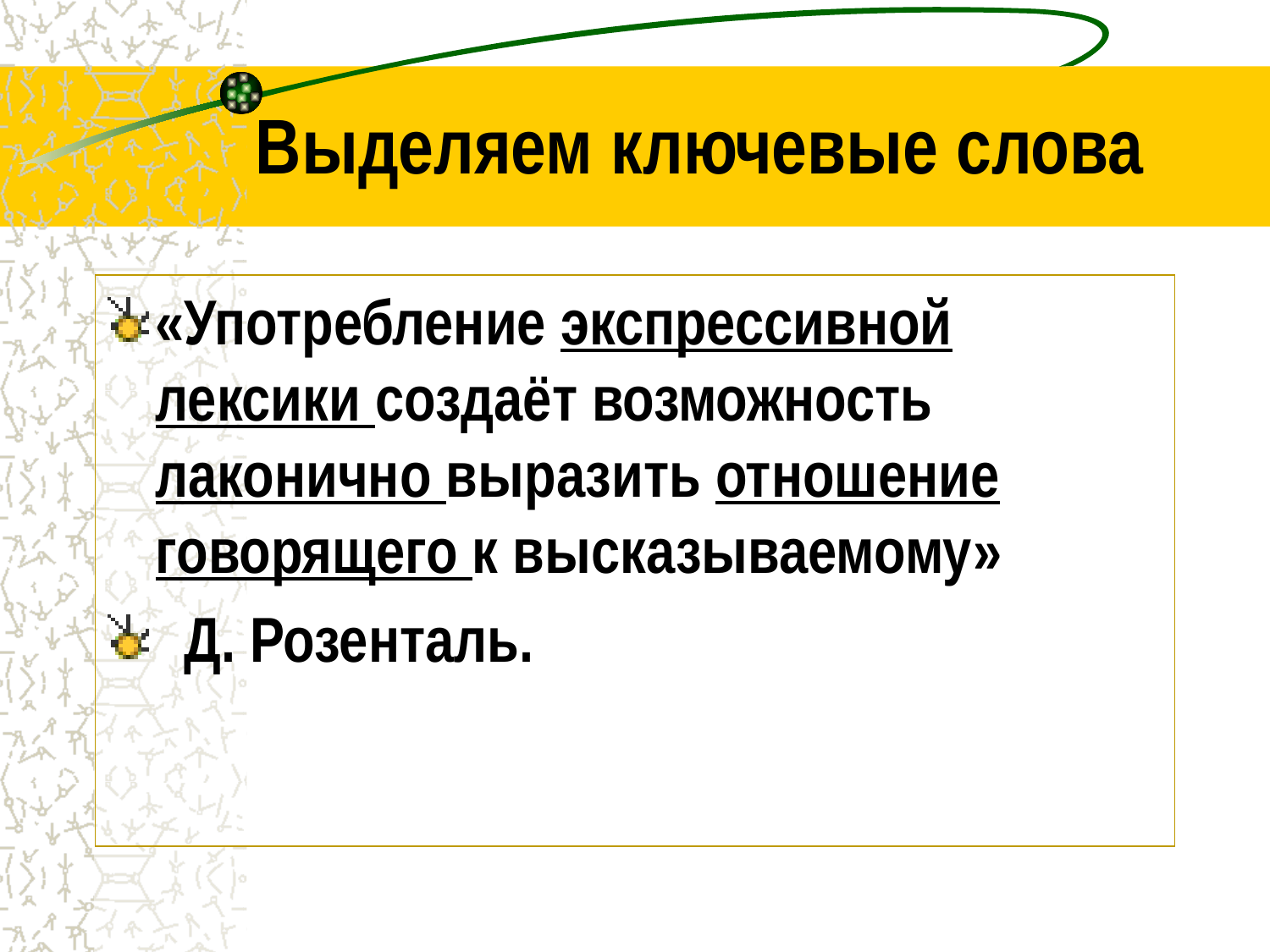

# Выделяем ключевые слова
«Употребление экспрессивной лексики создаёт возможность лаконично выразить отношение говорящего к высказываемому»
  Д. Розенталь.